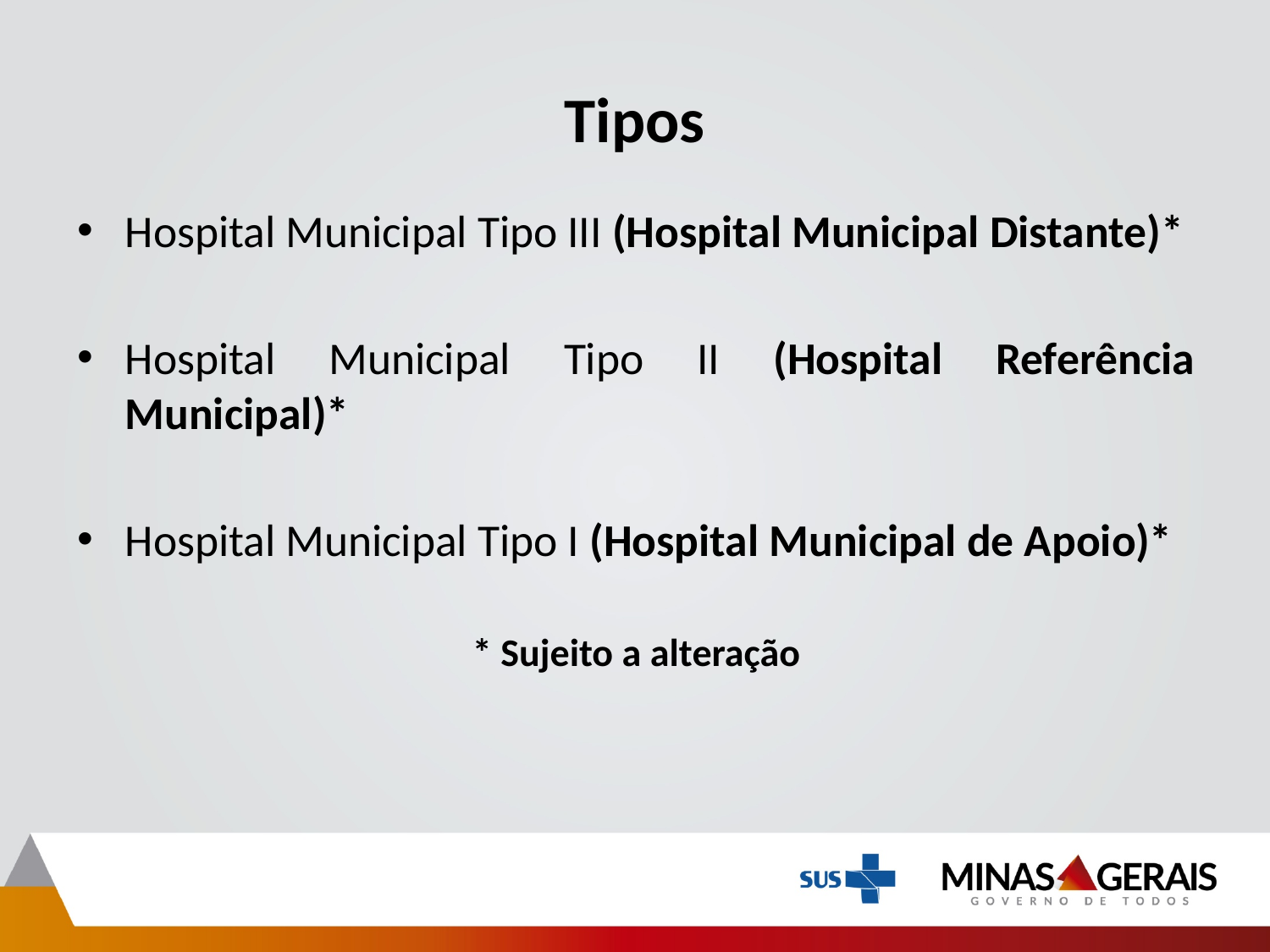

# Tipos
Hospital Municipal Tipo III (Hospital Municipal Distante)*

Hospital Municipal Tipo II (Hospital Referência Municipal)*

Hospital Municipal Tipo I (Hospital Municipal de Apoio)*

* Sujeito a alteração